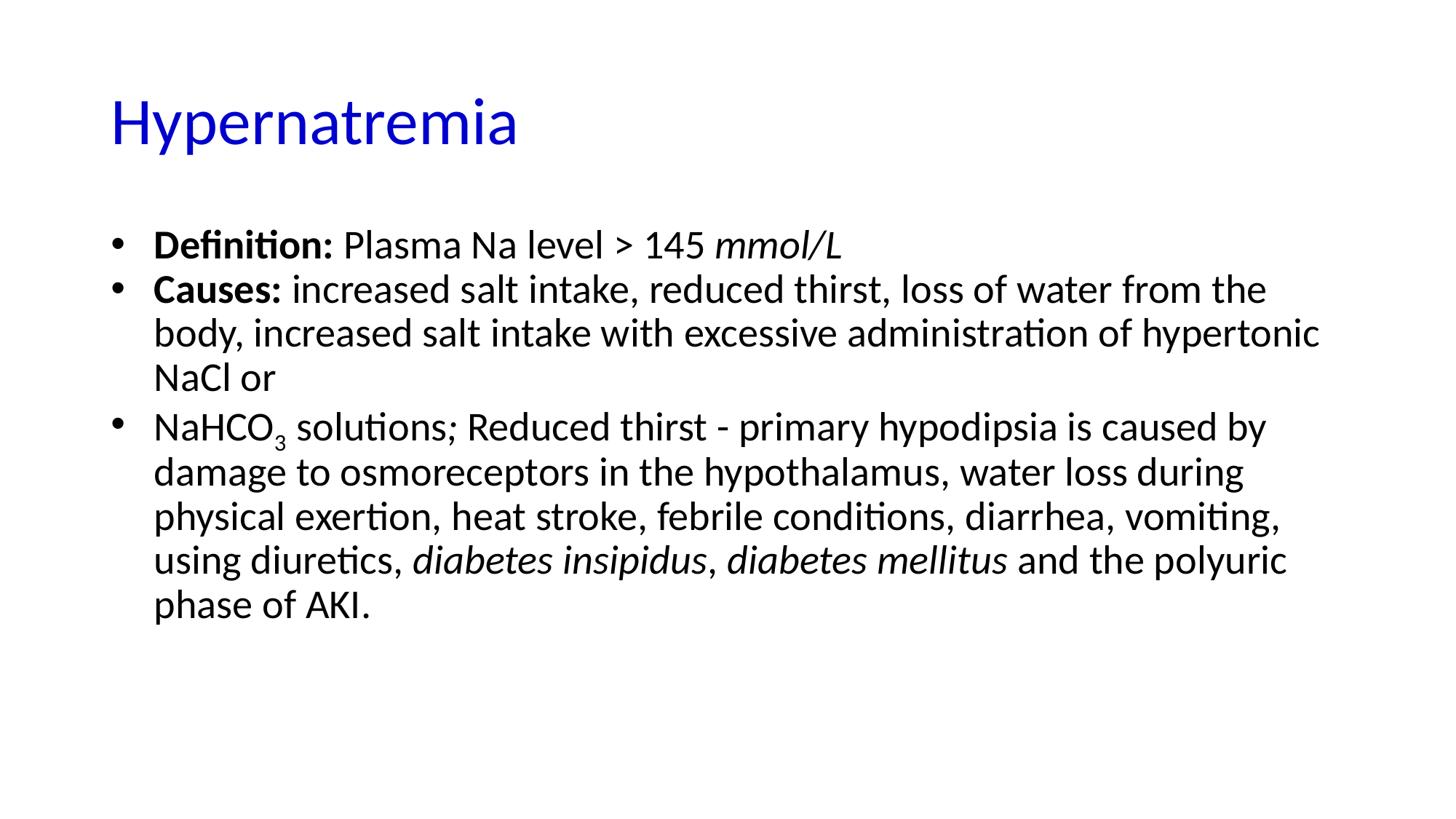

# Hypernatremia
Definition: Plasma Na level > 145 mmol/L
Causes: increased salt intake, reduced thirst, loss of water from the body, increased salt intake with excessive administration of hypertonic NaCl or
NaHCO3  solutions; Reduced thirst - primary hypodipsia is caused by damage to osmoreceptors in the hypothalamus, water loss during physical exertion, heat stroke, febrile conditions, diarrhea, vomiting, using diuretics, diabetes insipidus, diabetes mellitus and the polyuric phase of AKI.